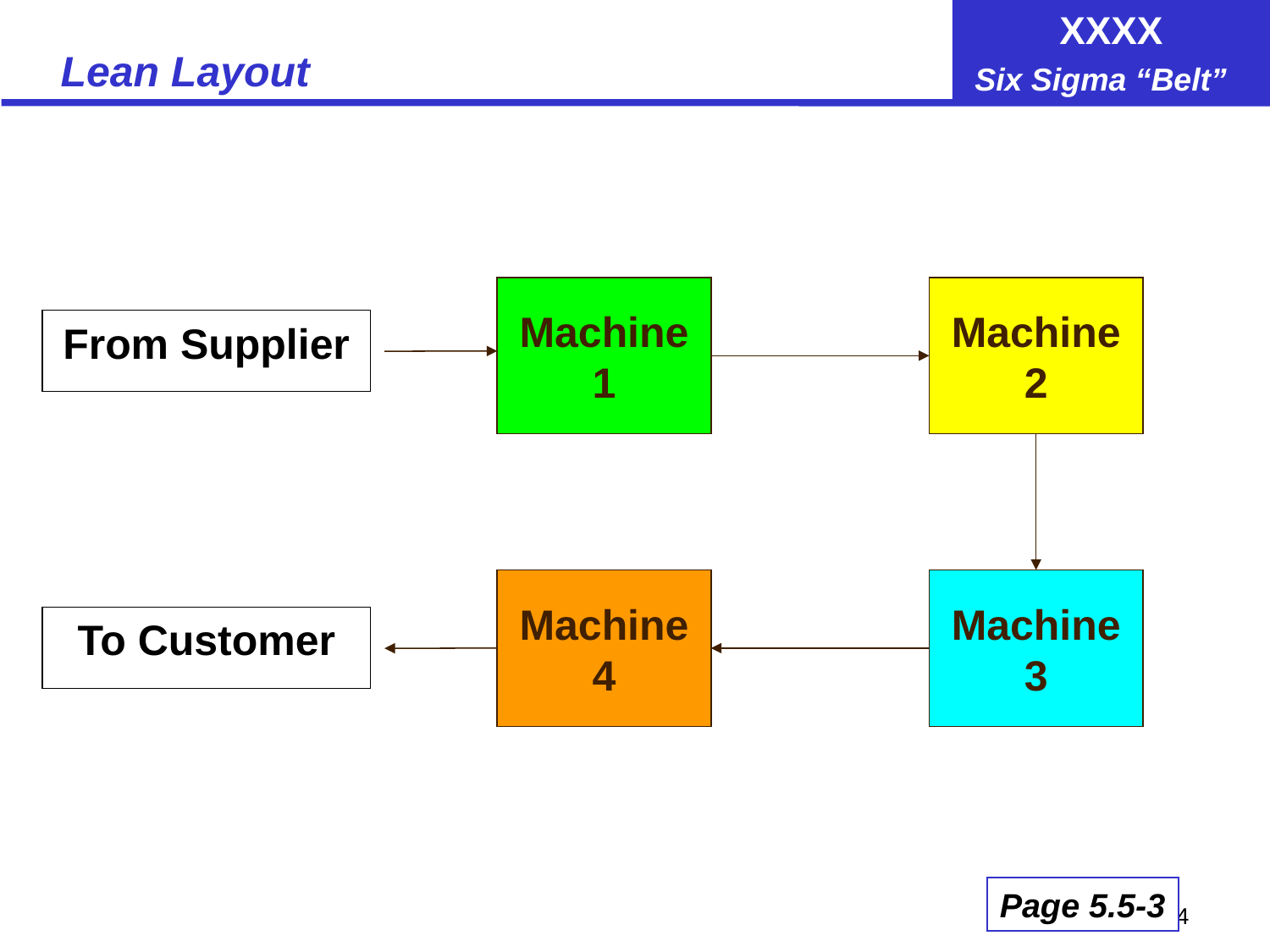

# Lean Layout
Machine
1
Machine
2
From Supplier
Machine
4
Machine
3
To Customer
Page 5.5-3